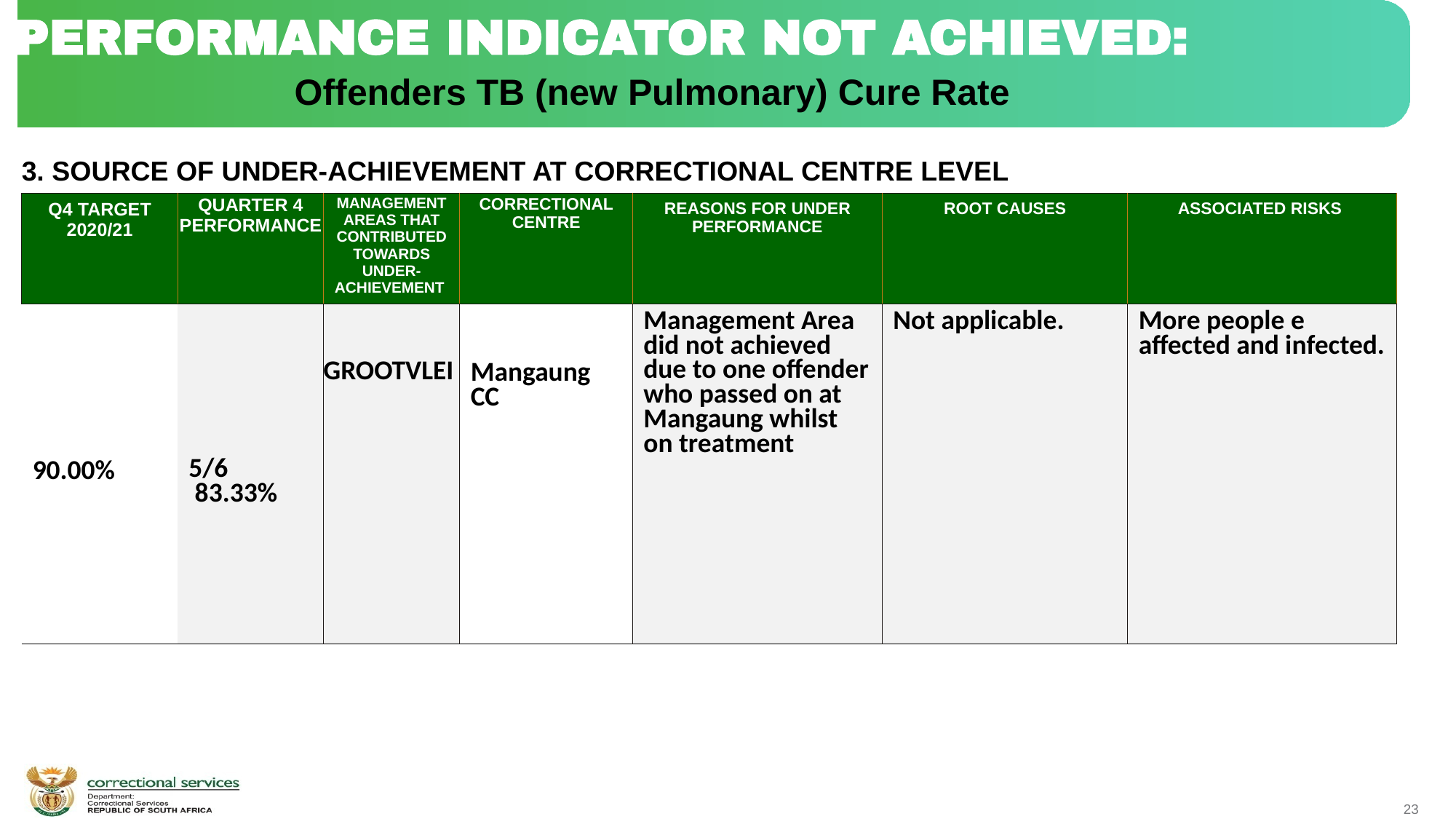

PERFORMANCE INDICATOR NOT ACHIEVED:
Offenders TB (new Pulmonary) Cure Rate
     3. SOURCE OF UNDER-ACHIEVEMENT AT CORRECTIONAL CENTRE LEVEL
| Q4 TARGET 2020/21 | QUARTER 4 PERFORMANCE | MANAGEMENT AREAS THAT CONTRIBUTED TOWARDS UNDER-ACHIEVEMENT | CORRECTIONAL CENTRE | REASONS FOR UNDER PERFORMANCE | ROOT CAUSES | ASSOCIATED RISKS |
| --- | --- | --- | --- | --- | --- | --- |
| 90.00% | 5/6 83.33% | GROOTVLEI | Mangaung CC | Management Area did not achieved due to one offender who passed on at Mangaung whilst on treatment | Not applicable. | More people e affected and infected. |